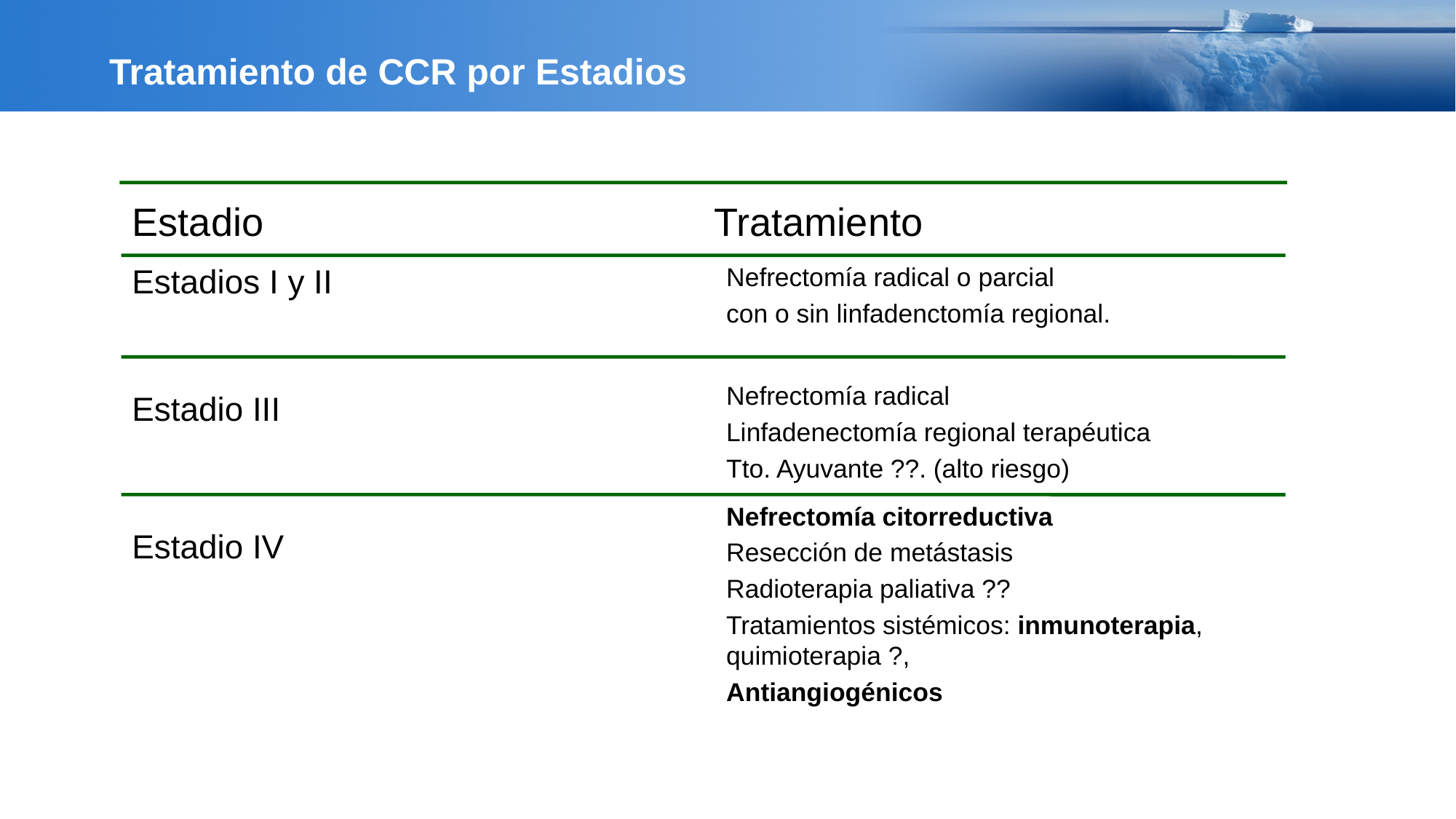

# Tratamiento de CCR por Estadios

Estadio
Tratamiento
Estadios I y II

Nefrectomía radical o parcial
con o sin linfadenctomía regional.

Nefrectomía radical
Linfadenectomía regional terapéutica
Tto. Ayuvante ??. (alto riesgo)
Estadio III

Nefrectomía citorreductiva
Resección de metástasis
Radioterapia paliativa ??
Tratamientos sistémicos: inmunoterapia, quimioterapia ?,
Antiangiogénicos
Estadio IV